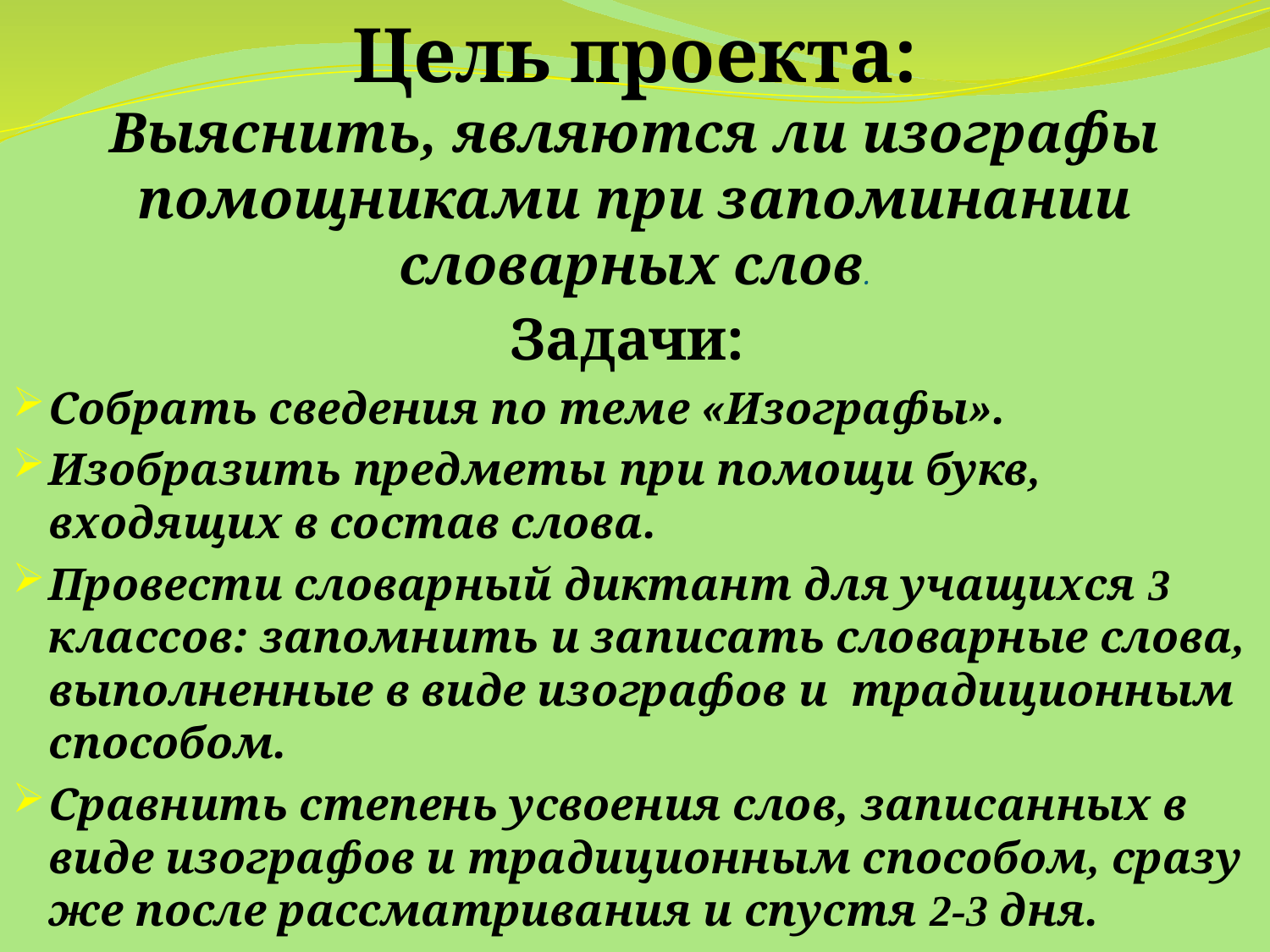

# Цель проекта: Выяснить, являются ли изографы помощниками при запоминании словарных слов.
Задачи:
Собрать сведения по теме «Изографы».
Изобразить предметы при помощи букв, входящих в состав слова.
Провести словарный диктант для учащихся 3 классов: запомнить и записать словарные слова, выполненные в виде изографов и  традиционным способом.
Сравнить степень усвоения слов, записанных в виде изографов и традиционным способом, сразу же после рассматривания и спустя 2-3 дня.